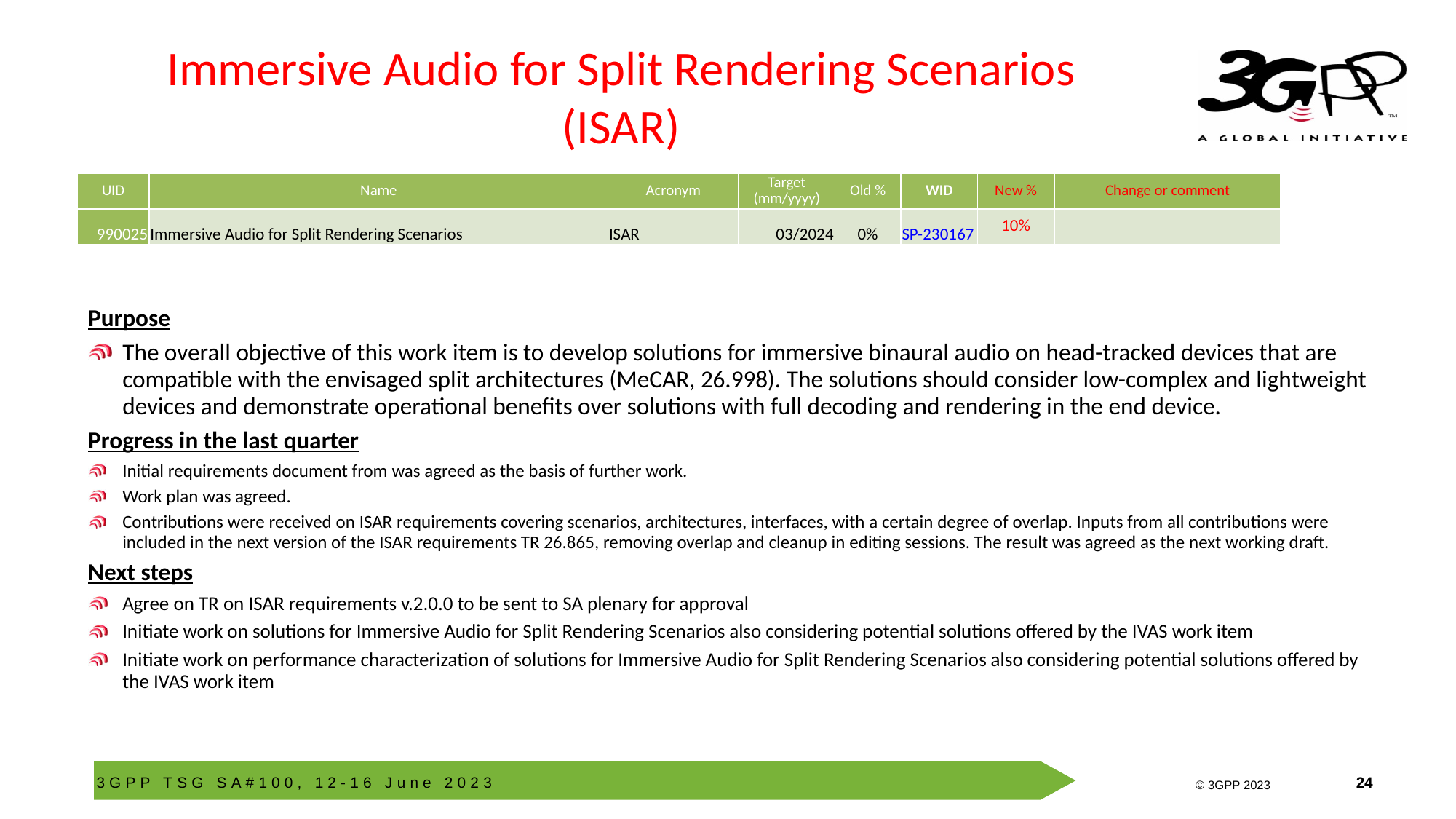

# Immersive Audio for Split Rendering Scenarios (ISAR)
| UID | Name | Acronym | Target (mm/yyyy) | Old % | WID | New % | Change or comment |
| --- | --- | --- | --- | --- | --- | --- | --- |
| 990025 | Immersive Audio for Split Rendering Scenarios | ISAR | 03/2024 | 0% | SP-230167 | 10% |  |
Purpose
The overall objective of this work item is to develop solutions for immersive binaural audio on head-tracked devices that are compatible with the envisaged split architectures (MeCAR, 26.998). The solutions should consider low-complex and lightweight devices and demonstrate operational benefits over solutions with full decoding and rendering in the end device.
Progress in the last quarter
Initial requirements document from was agreed as the basis of further work.
Work plan was agreed.
Contributions were received on ISAR requirements covering scenarios, architectures, interfaces, with a certain degree of overlap. Inputs from all contributions were included in the next version of the ISAR requirements TR 26.865, removing overlap and cleanup in editing sessions. The result was agreed as the next working draft.
Next steps
Agree on TR on ISAR requirements v.2.0.0 to be sent to SA plenary for approval
Initiate work on solutions for Immersive Audio for Split Rendering Scenarios also considering potential solutions offered by the IVAS work item
Initiate work on performance characterization of solutions for Immersive Audio for Split Rendering Scenarios also considering potential solutions offered by the IVAS work item